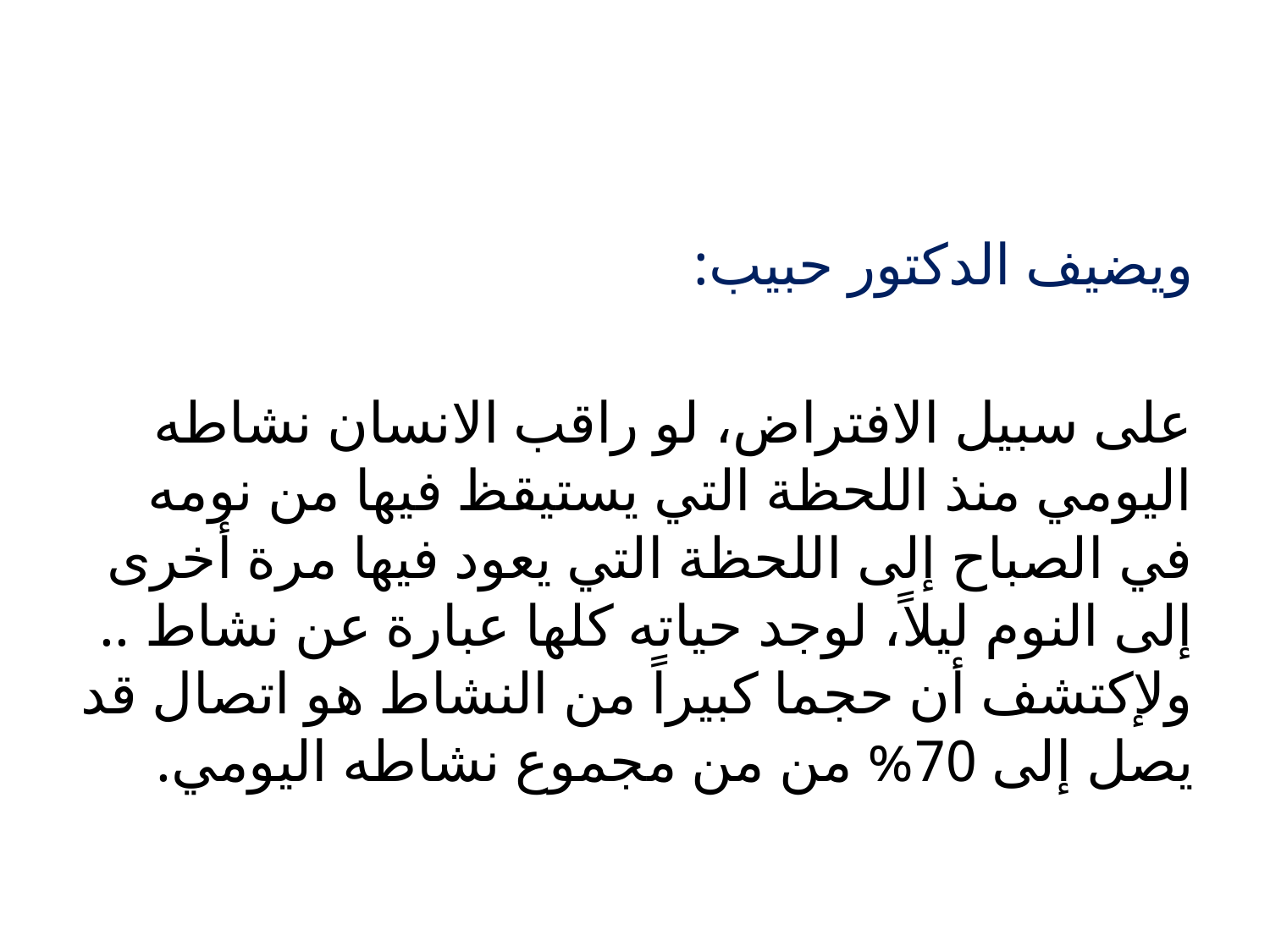

#
ويضيف الدكتور حبيب:

على سبيل الافتراض، لو راقب الانسان نشاطه اليومي منذ اللحظة التي يستيقظ فيها من نومه في الصباح إلى اللحظة التي يعود فيها مرة أخرى إلى النوم ليلاً، لوجد حياته كلها عبارة عن نشاط .. ولإكتشف أن حجما كبيراً من النشاط هو اتصال قد يصل إلى 70% من من مجموع نشاطه اليومي.